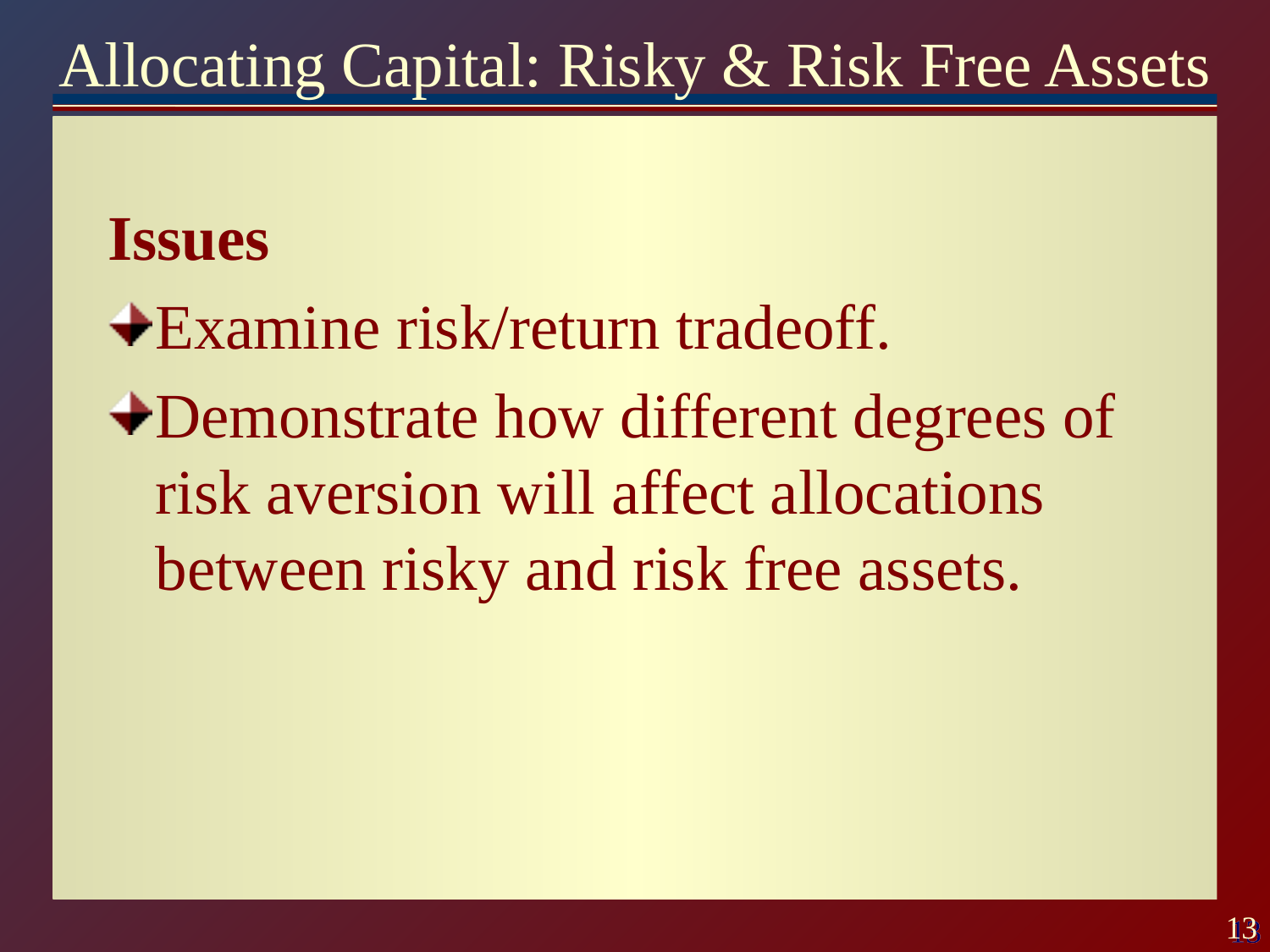

# Allocating Capital: Risky & Risk Free Assets
Issues
Examine risk/return tradeoff.
Demonstrate how different degrees of risk aversion will affect allocations between risky and risk free assets.